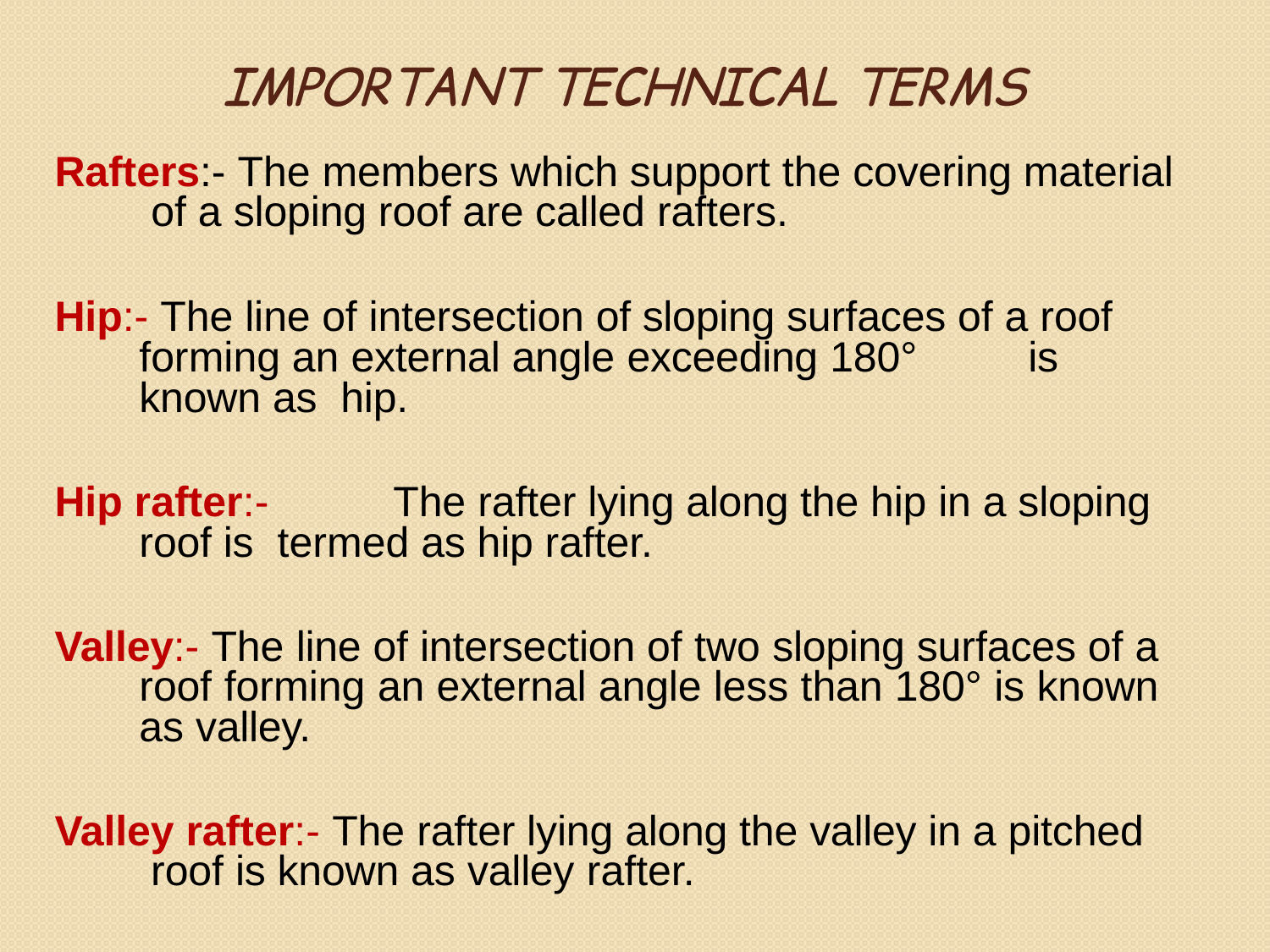

# IMPORTANT TECHNICAL TERMS
Rafters:- The members which support the covering material  of a sloping roof are called rafters.

Hip:- The line of intersection of sloping surfaces of a roof  forming an external angle exceeding 180°	is known as  hip.

Hip rafter:-	The rafter lying along the hip in a sloping roof is  termed as hip rafter.

Valley:- The line of intersection of two sloping surfaces of a  roof forming an external angle less than 180° is known  as valley.

Valley rafter:- The rafter lying along the valley in a pitched  roof is known as valley rafter.